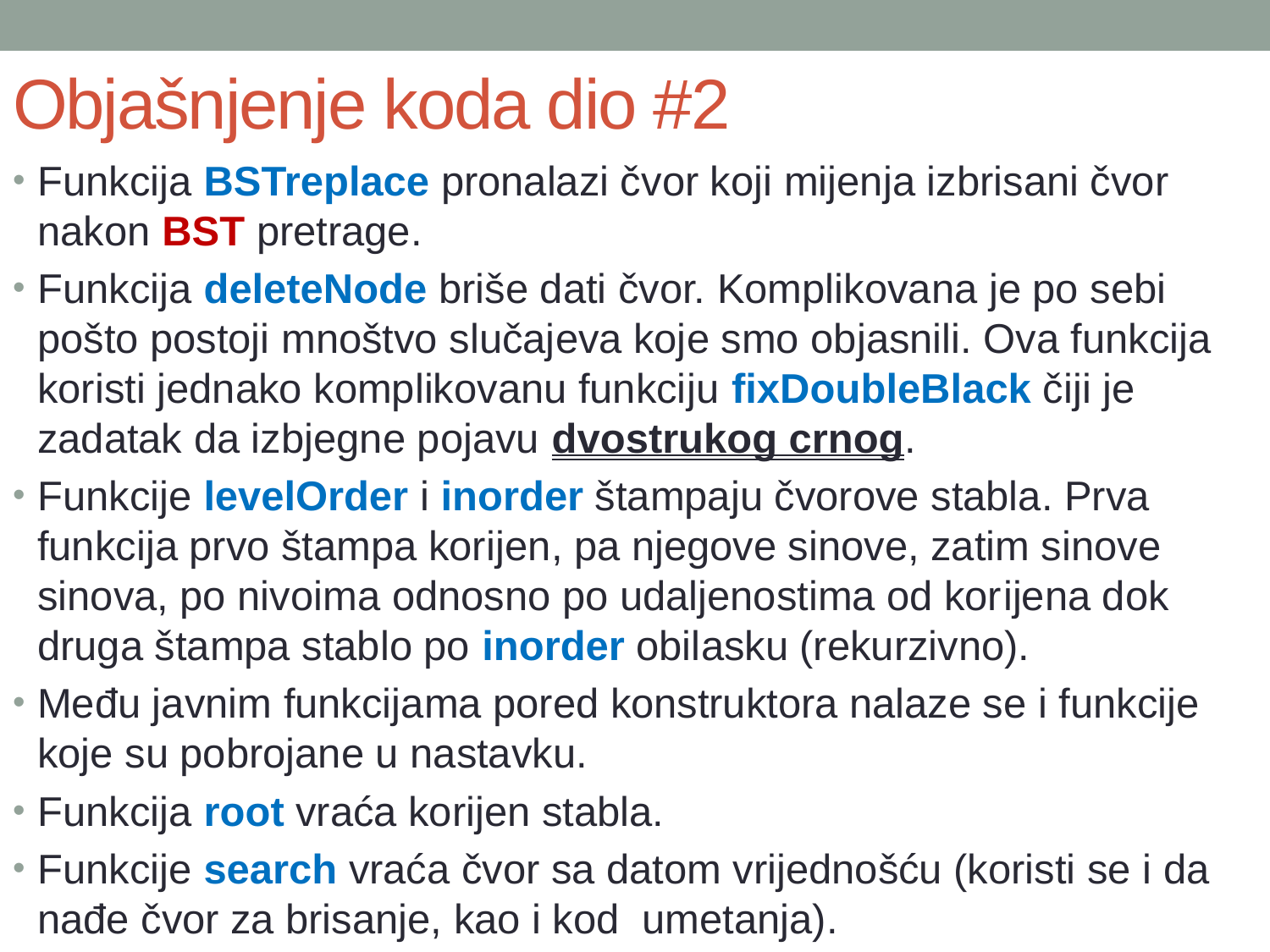

# Objašnjenje koda dio #2
Funkcija BSTreplace pronalazi čvor koji mijenja izbrisani čvor nakon BST pretrage.
Funkcija deleteNode briše dati čvor. Komplikovana je po sebi pošto postoji mnoštvo slučajeva koje smo objasnili. Ova funkcija koristi jednako komplikovanu funkciju fixDoubleBlack čiji je zadatak da izbjegne pojavu dvostrukog crnog.
Funkcije levelOrder i inorder štampaju čvorove stabla. Prva funkcija prvo štampa korijen, pa njegove sinove, zatim sinove sinova, po nivoima odnosno po udaljenostima od korijena dok druga štampa stablo po inorder obilasku (rekurzivno).
Među javnim funkcijama pored konstruktora nalaze se i funkcije koje su pobrojane u nastavku.
Funkcija root vraća korijen stabla.
Funkcije search vraća čvor sa datom vrijednošću (koristi se i da nađe čvor za brisanje, kao i kod  umetanja).